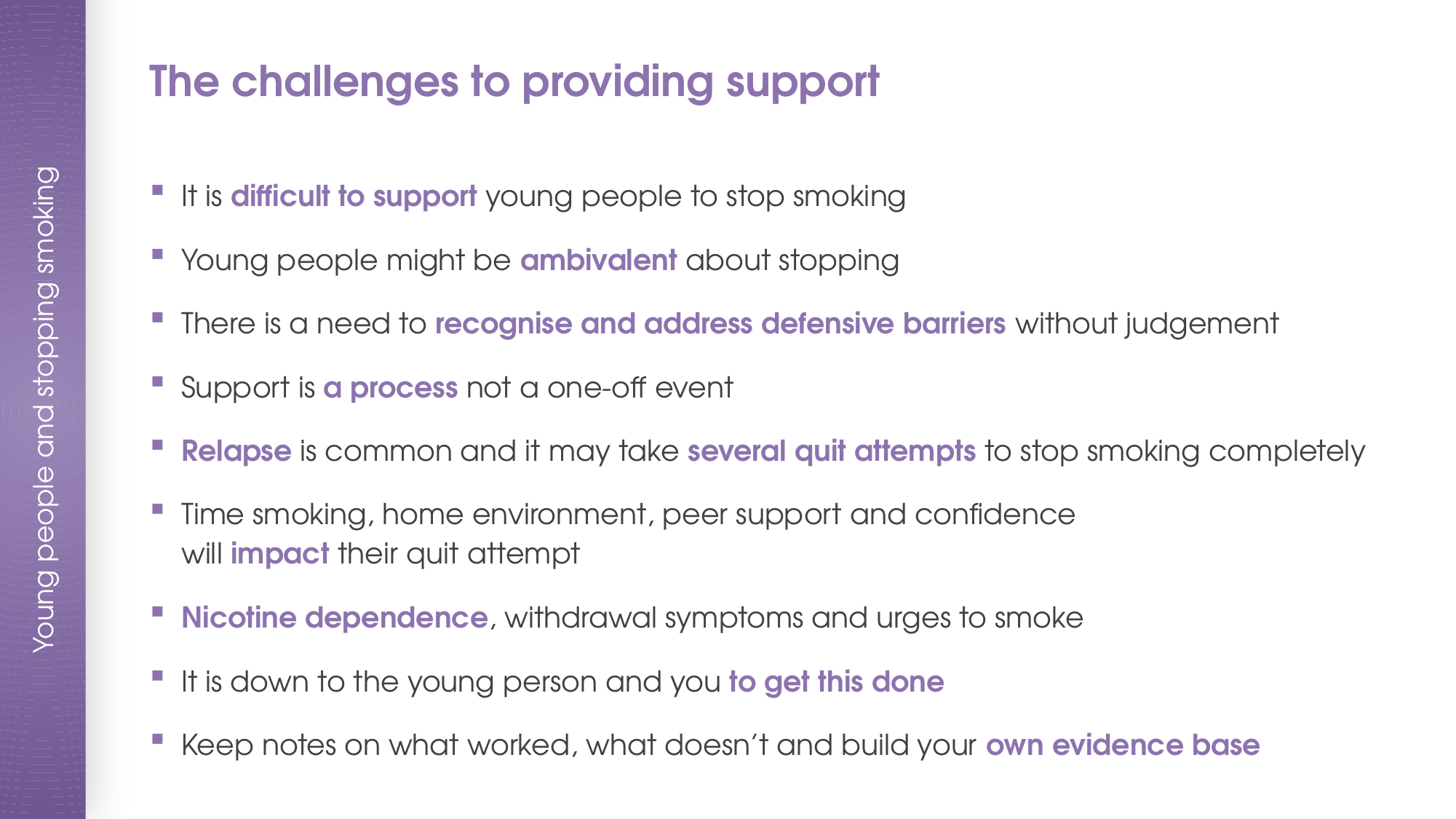

The challenges to providing support
# It is difficult to support young people to stop smoking
Young people might be ambivalent about stopping
There is a need to recognise and address defensive barriers without judgement
Support is a process not a one-off event
Relapse is common and it may take several quit attempts to stop smoking completely
Time smoking, home environment, peer support and confidence
will impact their quit attempt
Nicotine dependence, withdrawal symptoms and urges to smoke
It is down to the young person and you to get this done
Keep notes on what worked, what doesn’t and build your own evidence base